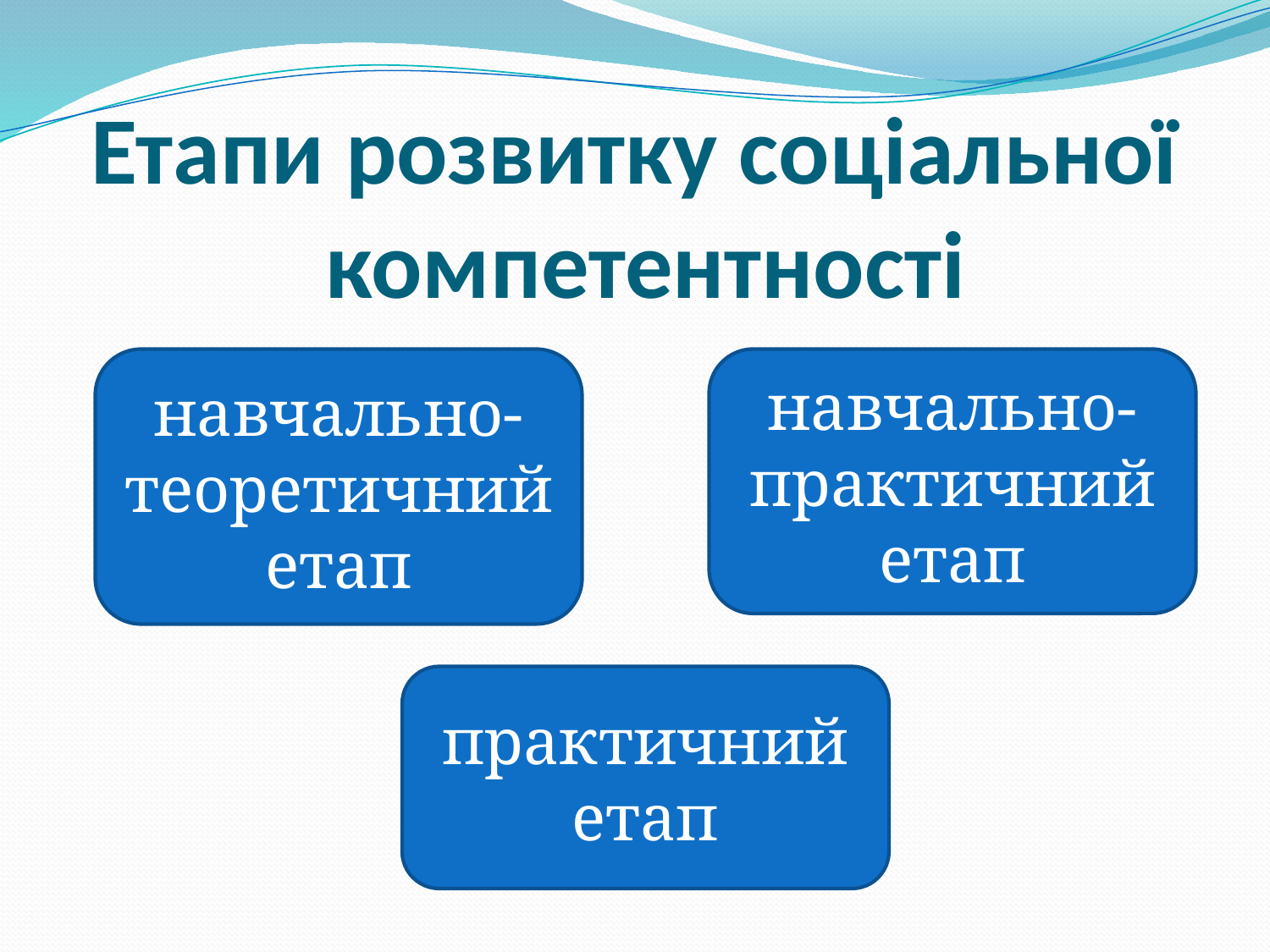

# Етапи розвитку соціальної  компетентності
навчально-теоретичний етап
навчально-практичний етап
практичний етап